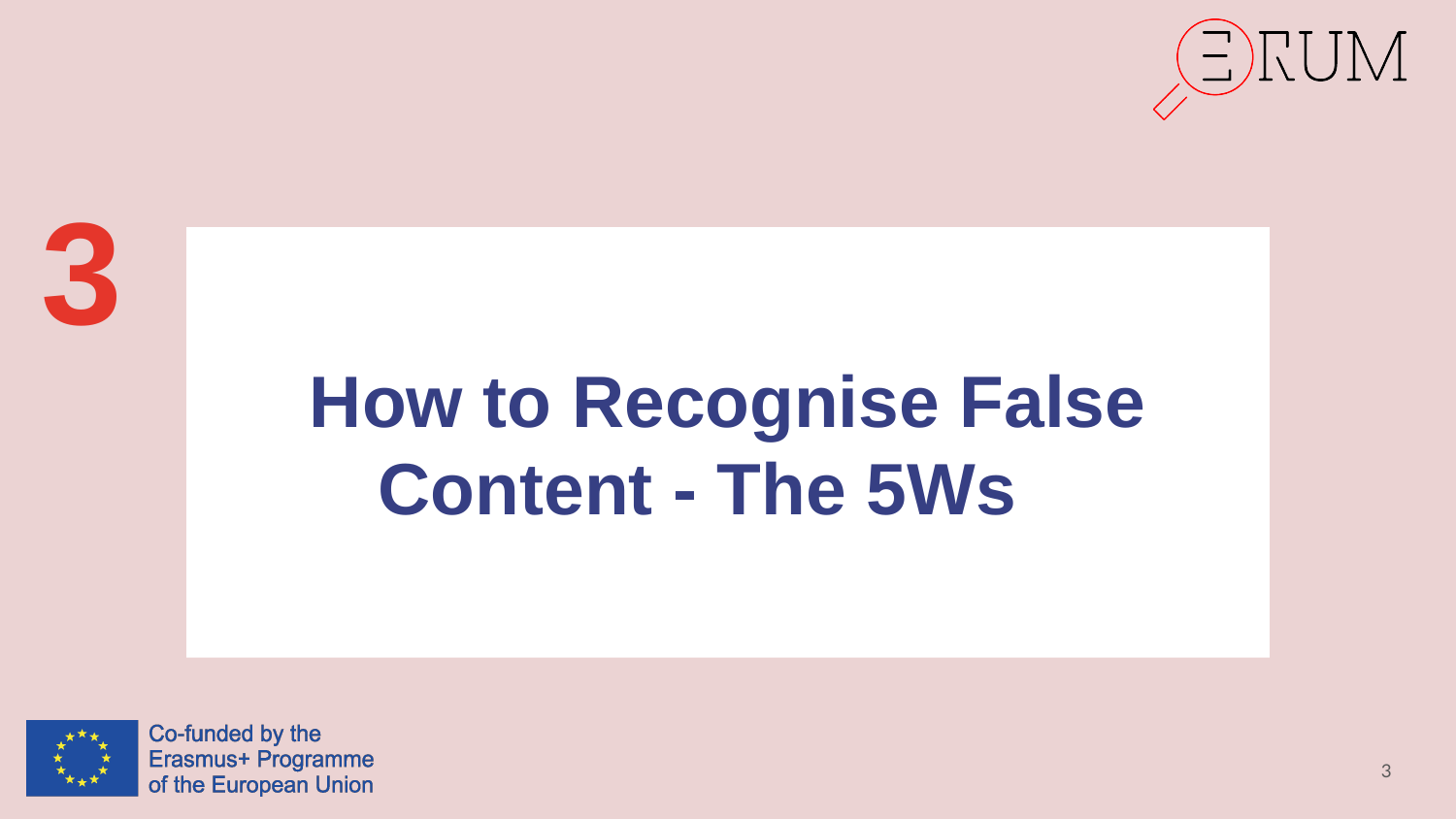

3
# How to Recognise False Content - The 5Ws
3